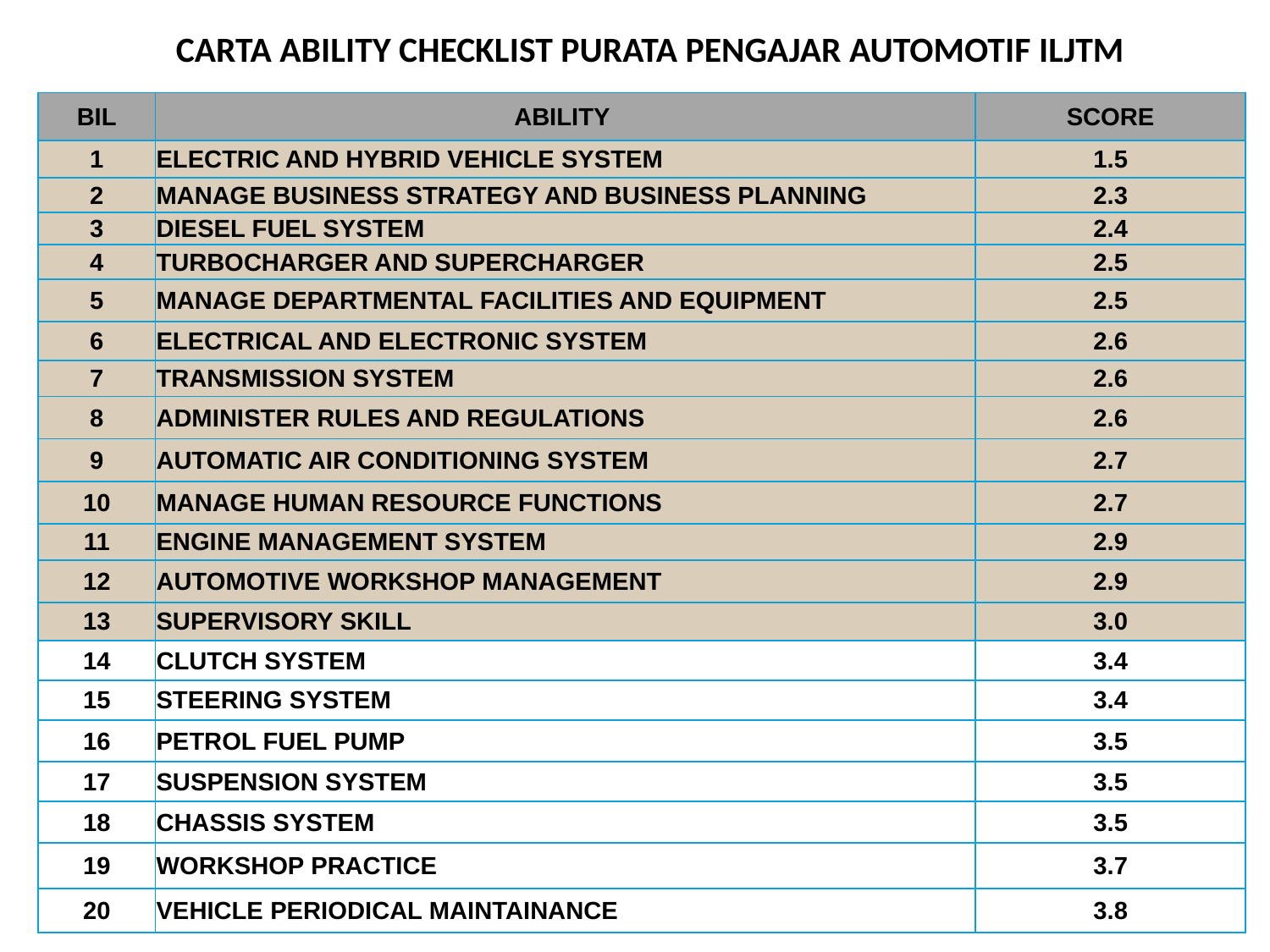

CARTA ABILITY CHECKLIST PURATA PENGAJAR AUTOMOTIF ILJTM
| BIL | ABILITY | SCORE |
| --- | --- | --- |
| 1 | ELECTRIC AND HYBRID VEHICLE SYSTEM | 1.5 |
| 2 | MANAGE BUSINESS STRATEGY AND BUSINESS PLANNING | 2.3 |
| 3 | DIESEL FUEL SYSTEM | 2.4 |
| 4 | TURBOCHARGER AND SUPERCHARGER | 2.5 |
| 5 | MANAGE DEPARTMENTAL FACILITIES AND EQUIPMENT | 2.5 |
| 6 | ELECTRICAL AND ELECTRONIC SYSTEM | 2.6 |
| 7 | TRANSMISSION SYSTEM | 2.6 |
| 8 | ADMINISTER RULES AND REGULATIONS | 2.6 |
| 9 | AUTOMATIC AIR CONDITIONING SYSTEM | 2.7 |
| 10 | MANAGE HUMAN RESOURCE FUNCTIONS | 2.7 |
| 11 | ENGINE MANAGEMENT SYSTEM | 2.9 |
| 12 | AUTOMOTIVE WORKSHOP MANAGEMENT | 2.9 |
| 13 | SUPERVISORY SKILL | 3.0 |
| 14 | CLUTCH SYSTEM | 3.4 |
| 15 | STEERING SYSTEM | 3.4 |
| 16 | PETROL FUEL PUMP | 3.5 |
| 17 | SUSPENSION SYSTEM | 3.5 |
| 18 | CHASSIS SYSTEM | 3.5 |
| 19 | WORKSHOP PRACTICE | 3.7 |
| 20 | VEHICLE PERIODICAL MAINTAINANCE | 3.8 |